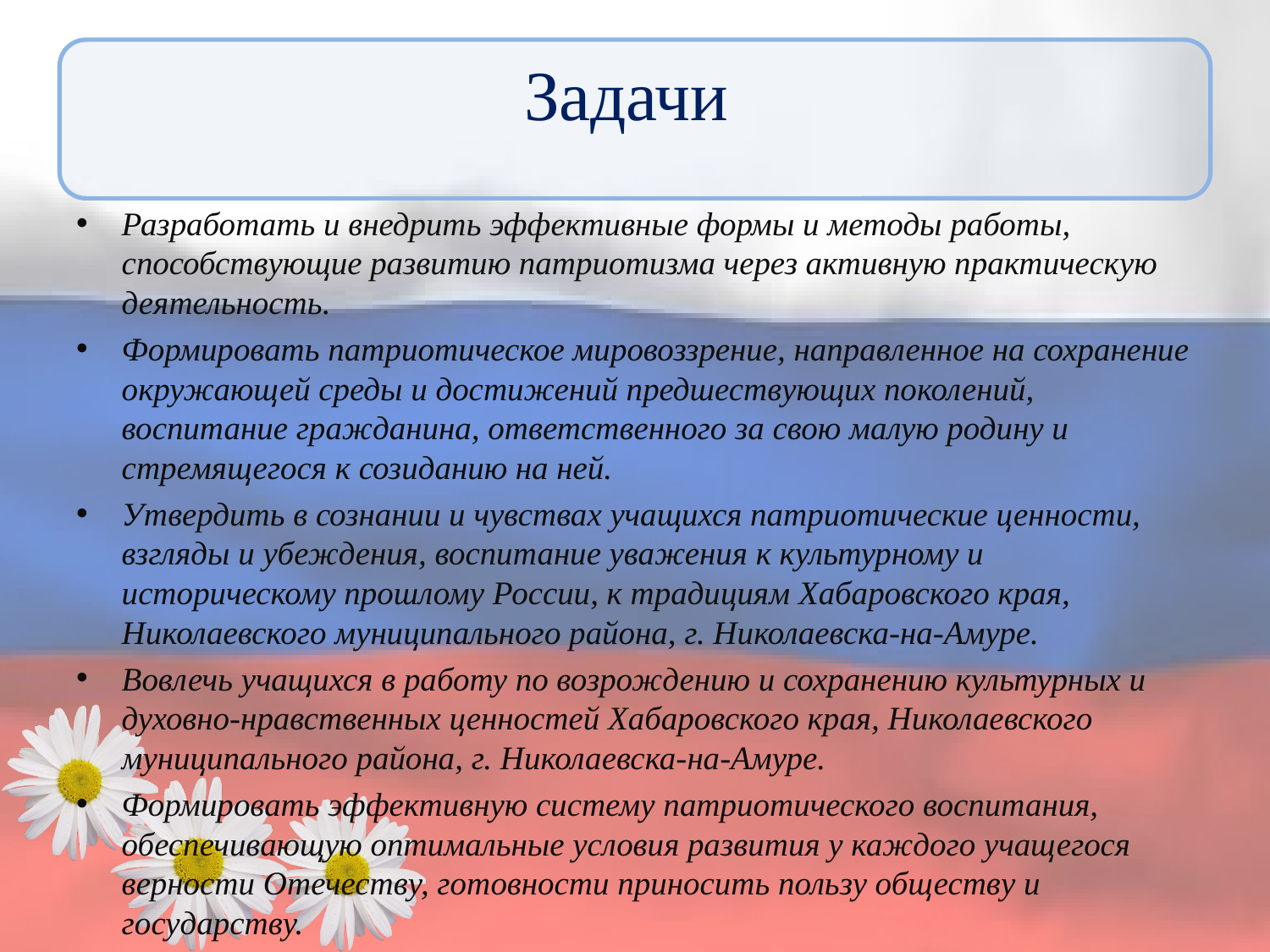

# Задачи
Разработать и внедрить эффективные формы и методы работы, способствующие развитию патриотизма через активную практическую деятельность.
Формировать патриотическое мировоззрение, направленное на сохранение окружающей среды и достижений предшествующих поколений, воспитание гражданина, ответственного за свою малую родину и стремящегося к созиданию на ней.
Утвердить в сознании и чувствах учащихся патриотические ценности, взгляды и убеждения, воспитание уважения к культурному и историческому прошлому России, к традициям Хабаровского края, Николаевского муниципального района, г. Николаевска-на-Амуре.
Вовлечь учащихся в работу по возрождению и сохранению культурных и духовно-нравственных ценностей Хабаровского края, Николаевского муниципального района, г. Николаевска-на-Амуре.
Формировать эффективную систему патриотического воспитания, обеспечивающую оптимальные условия развития у каждого учащегося верности Отечеству, готовности приносить пользу обществу и государству.